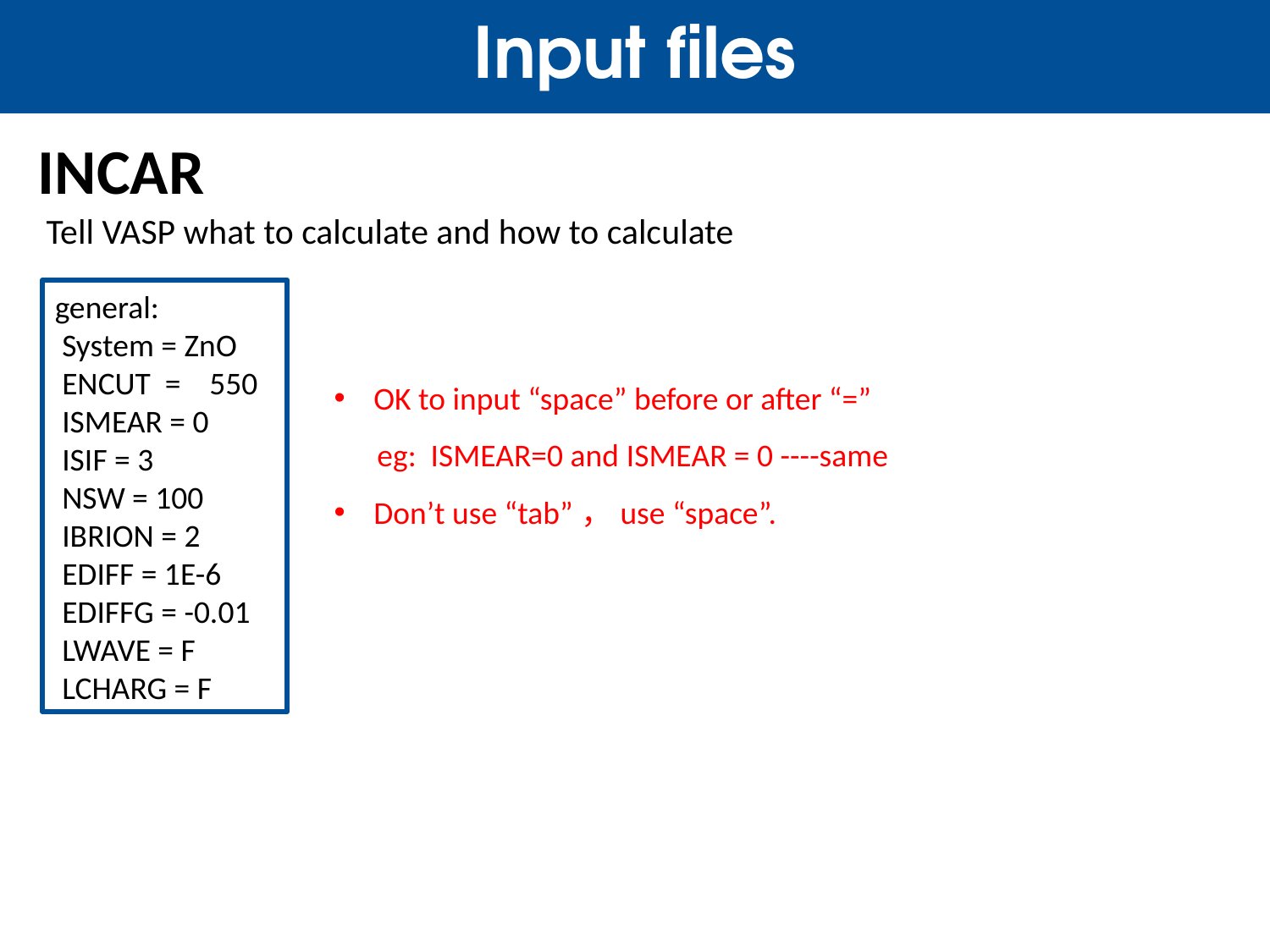

Input files
INCAR
Tell VASP what to calculate and how to calculate
general:
 System = ZnO
 ENCUT  =    550
 ISMEAR = 0
 ISIF = 3
 NSW = 100
 IBRION = 2
 EDIFF = 1E-6
 EDIFFG = -0.01
 LWAVE = F
 LCHARG = F
OK to input “space” before or after “=”
      eg:  ISMEAR=0 and ISMEAR = 0 ----same
Don’t use “tab”，use “space”.